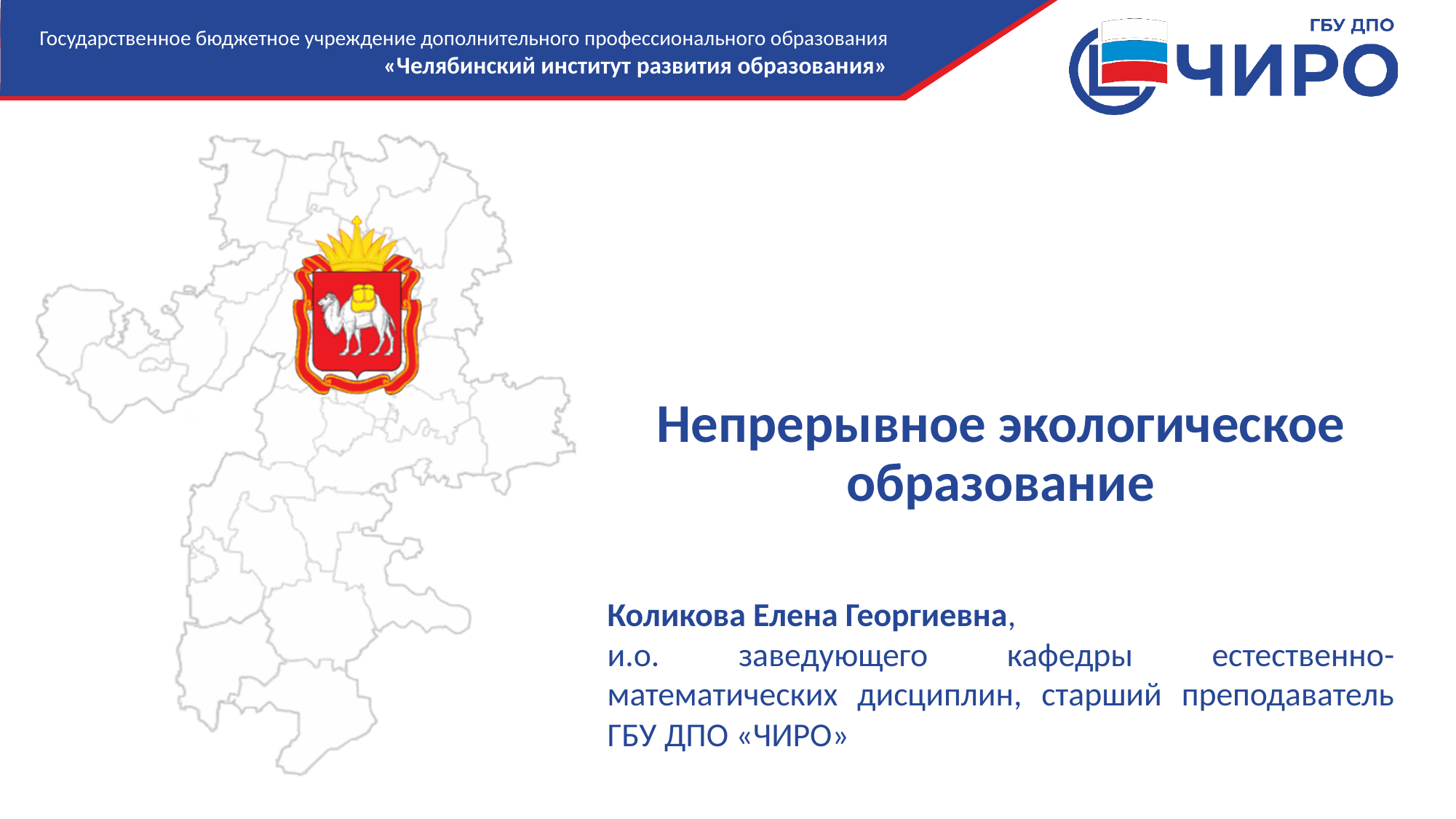

# Непрерывное экологическое образование
Коликова Елена Георгиевна,
и.о. заведующего кафедры естественно-математических дисциплин, старший преподаватель ГБУ ДПО «ЧИРО»